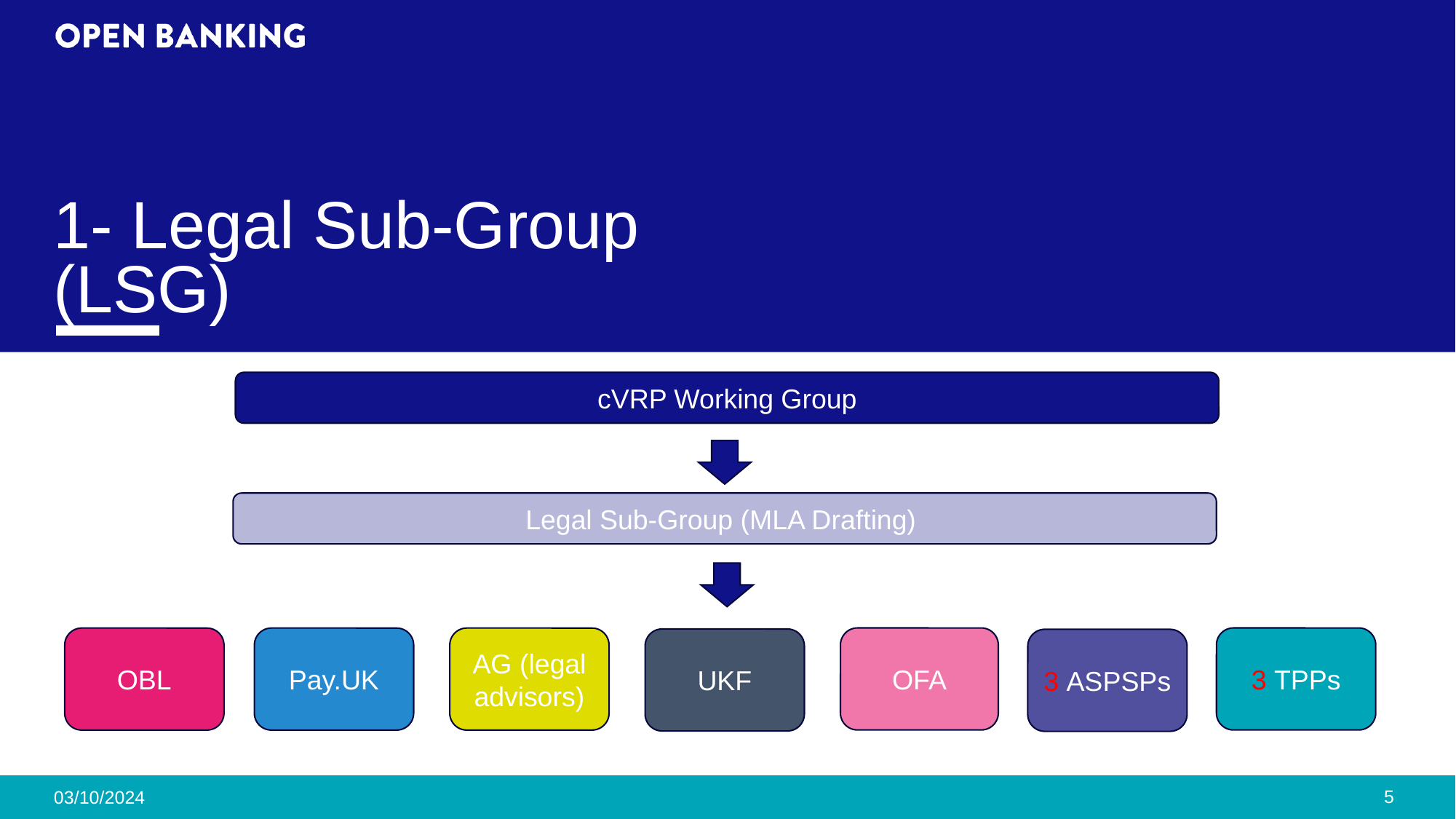

# 1- Legal Sub-Group (LSG)
cVRP Working Group

Legal Sub-Group (MLA Drafting)

OFA
3 TPPs
OBL
Pay.UK
AG (legal advisors)
UKF
3 ASPSPs

5
03/10/2024